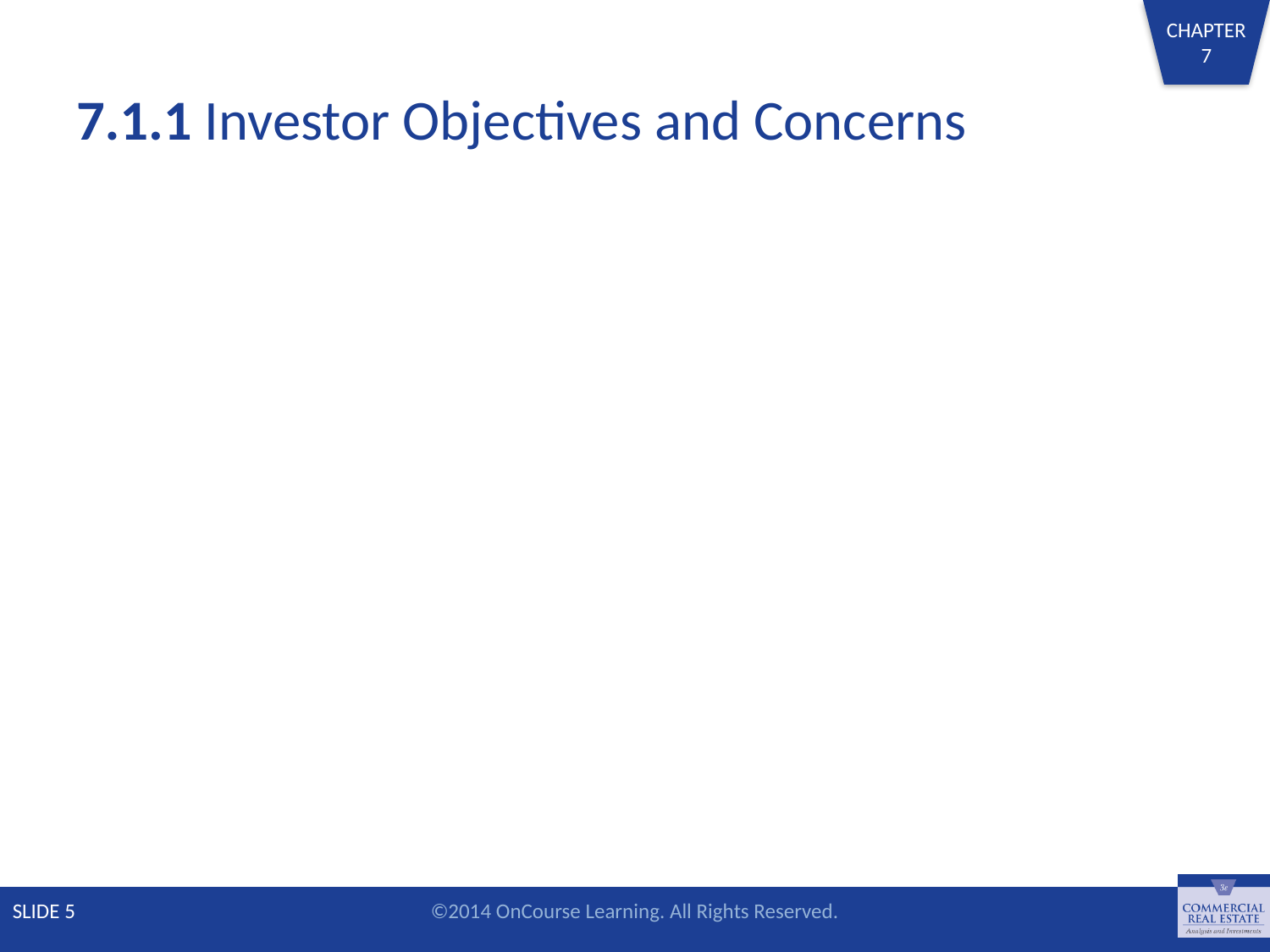

# 7.1.1 Investor Objectives and Concerns

SLIDE 5